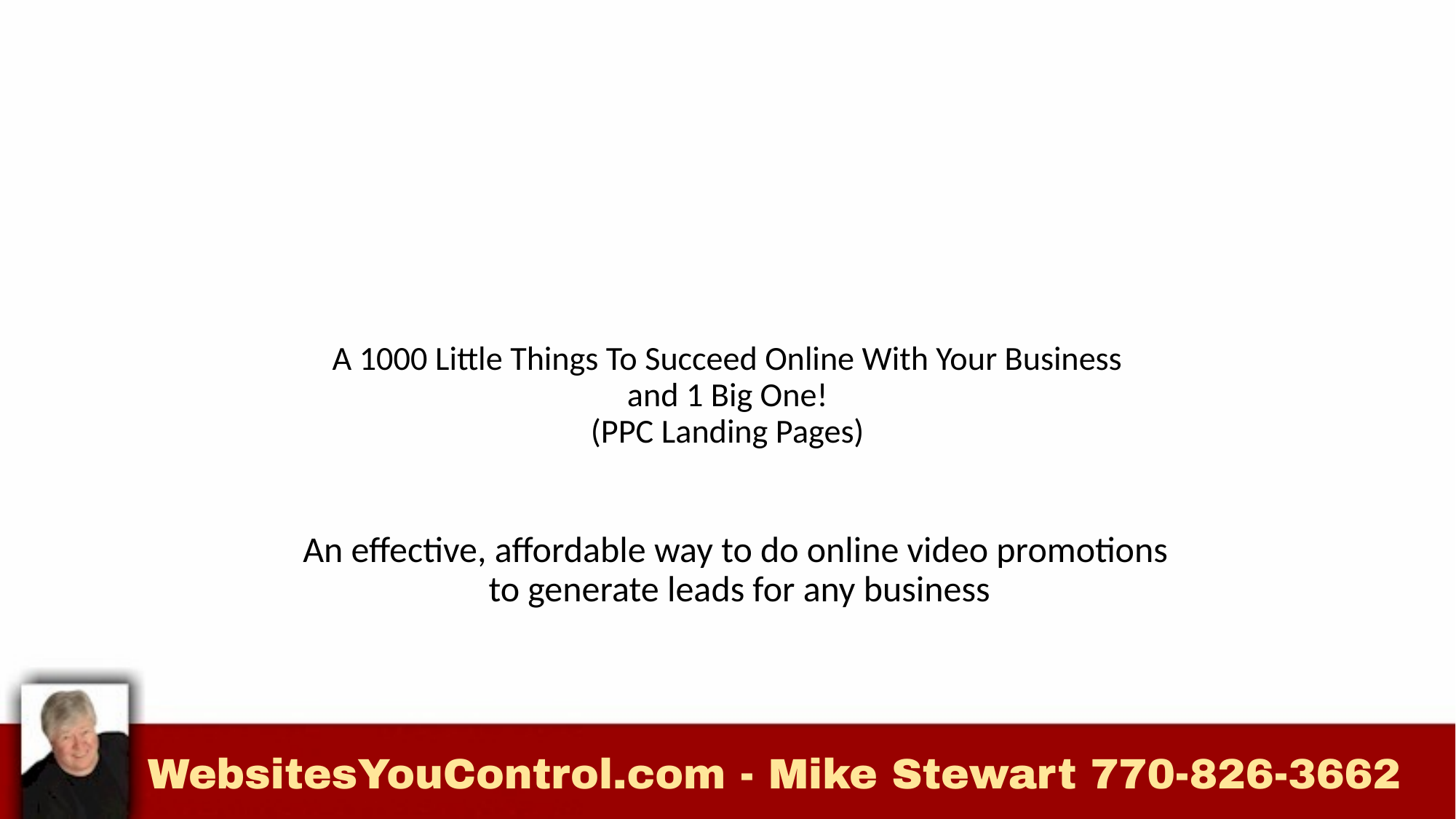

# A 1000 Little Things To Succeed Online With Your Business and 1 Big One! (PPC Landing Pages)
An effective, affordable way to do online video promotions
to generate leads for any business
WebsitesYouControl.com - Mike Stewart 770-826-3662